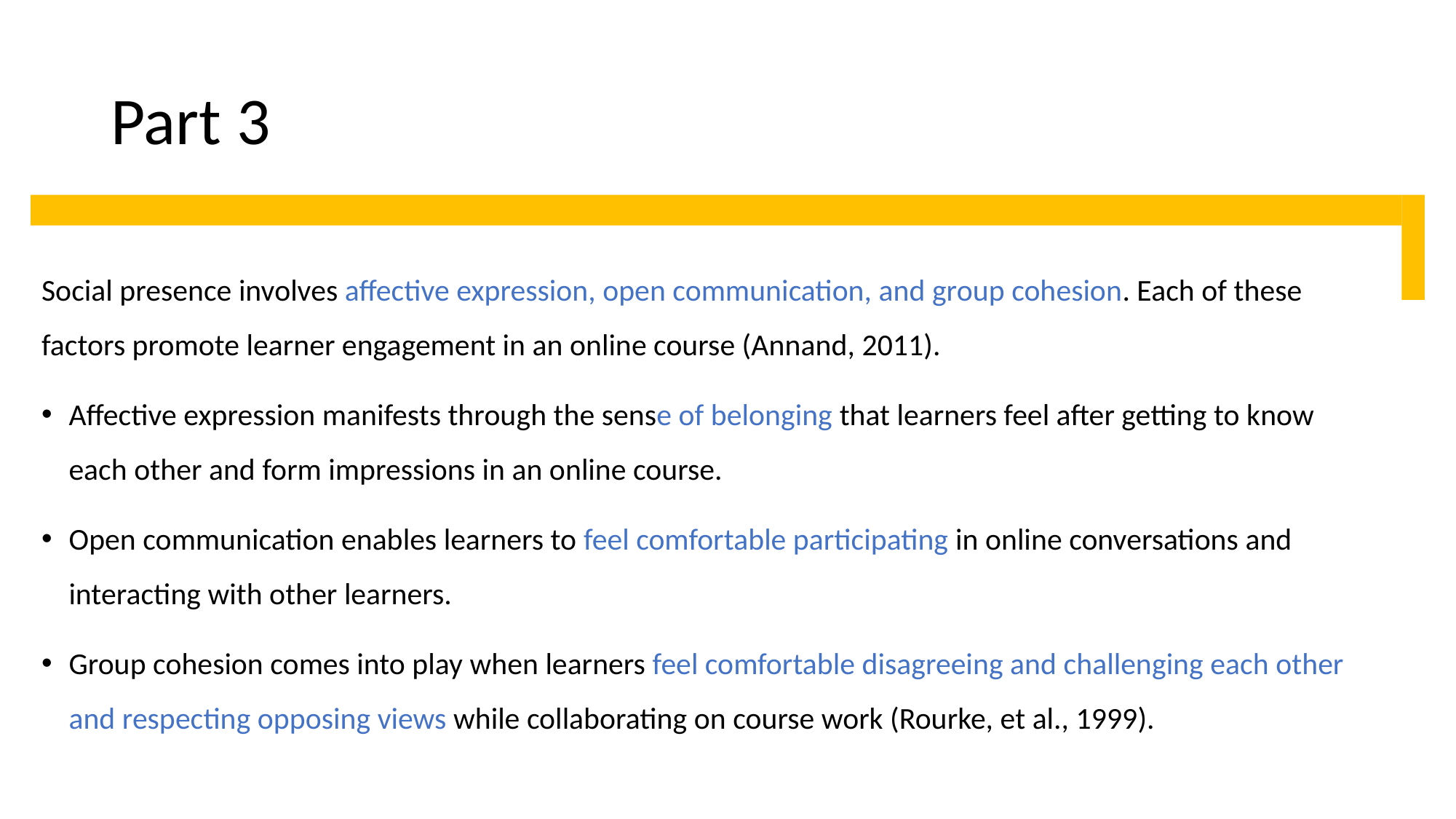

# Part 3

Social presence involves affective expression, open communication, and group cohesion. Each of these factors promote learner engagement in an online course (Annand, 2011).
Affective expression manifests through the sense of belonging that learners feel after getting to know each other and form impressions in an online course.
Open communication enables learners to feel comfortable participating in online conversations and interacting with other learners.
Group cohesion comes into play when learners feel comfortable disagreeing and challenging each other and respecting opposing views while collaborating on course work (Rourke, et al., 1999).